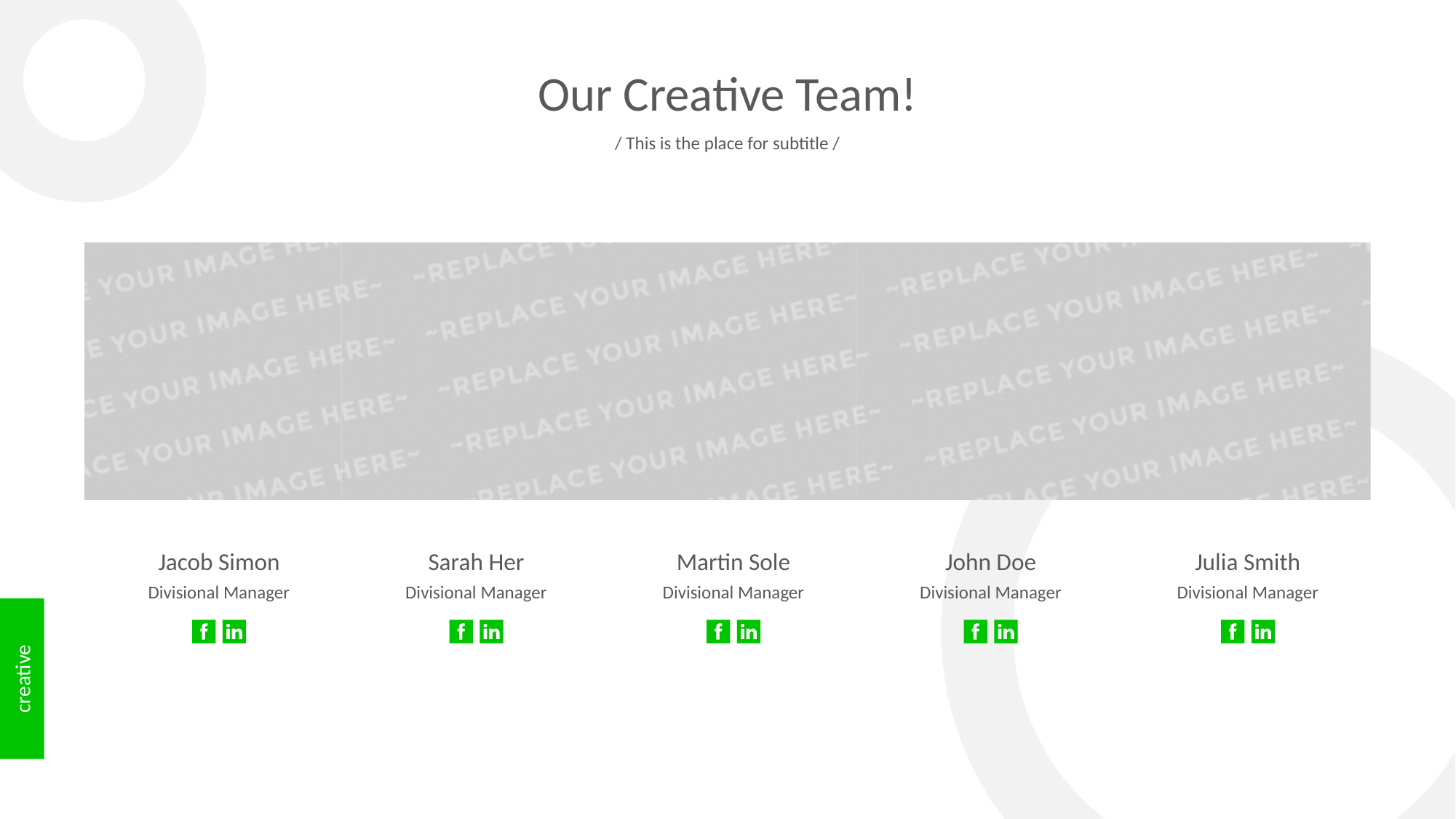

Our Creative Team!
/ This is the place for subtitle /
Jacob Simon
Sarah Her
Martin Sole
John Doe
Julia Smith
Divisional Manager
Divisional Manager
Divisional Manager
Divisional Manager
Divisional Manager

creative